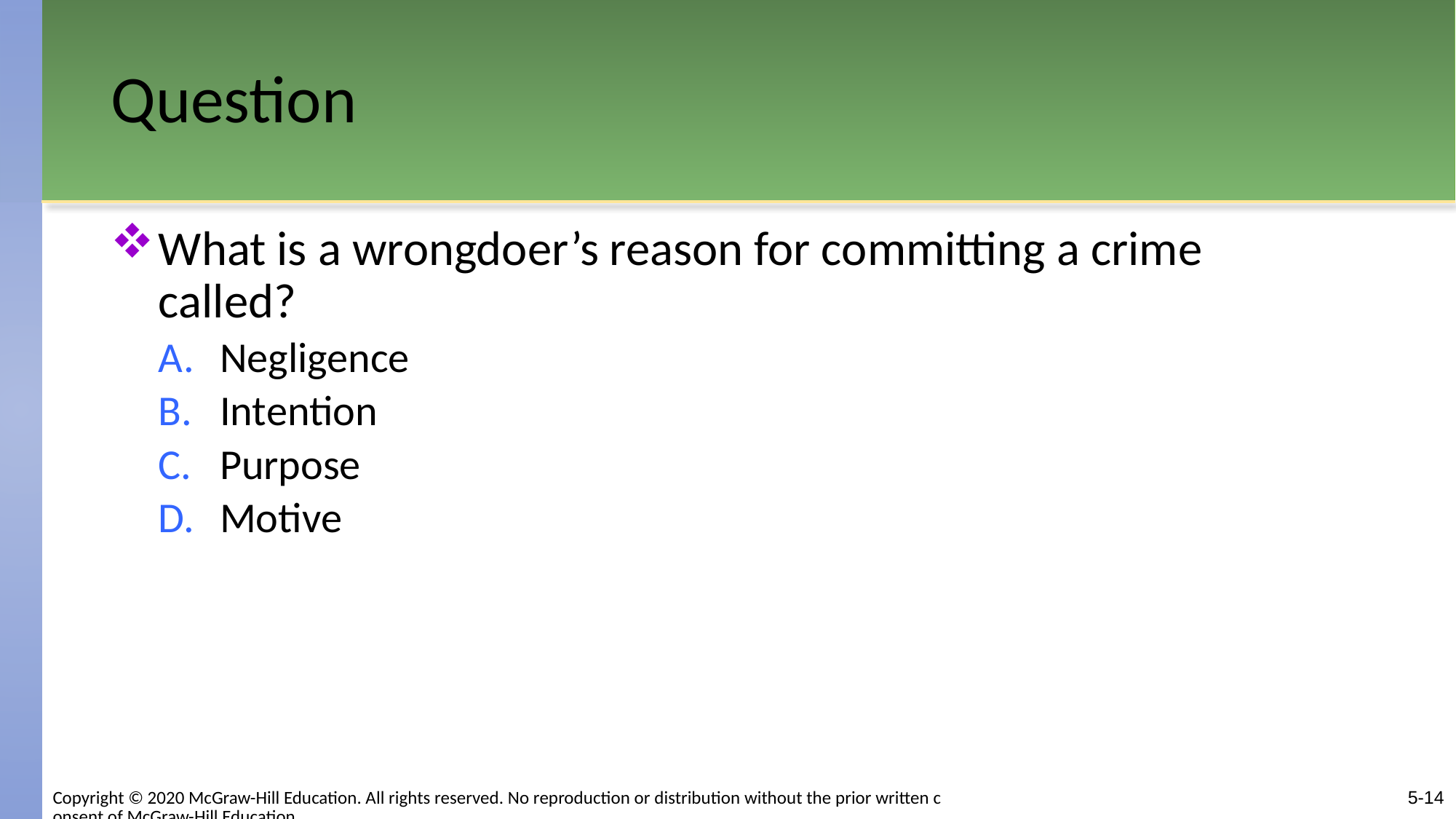

# Question
What is a wrongdoer’s reason for committing a crime called?
Negligence
Intention
Purpose
Motive

5-14
Copyright © 2020 McGraw-Hill Education. All rights reserved. No reproduction or distribution without the prior written consent of McGraw-Hill Education.